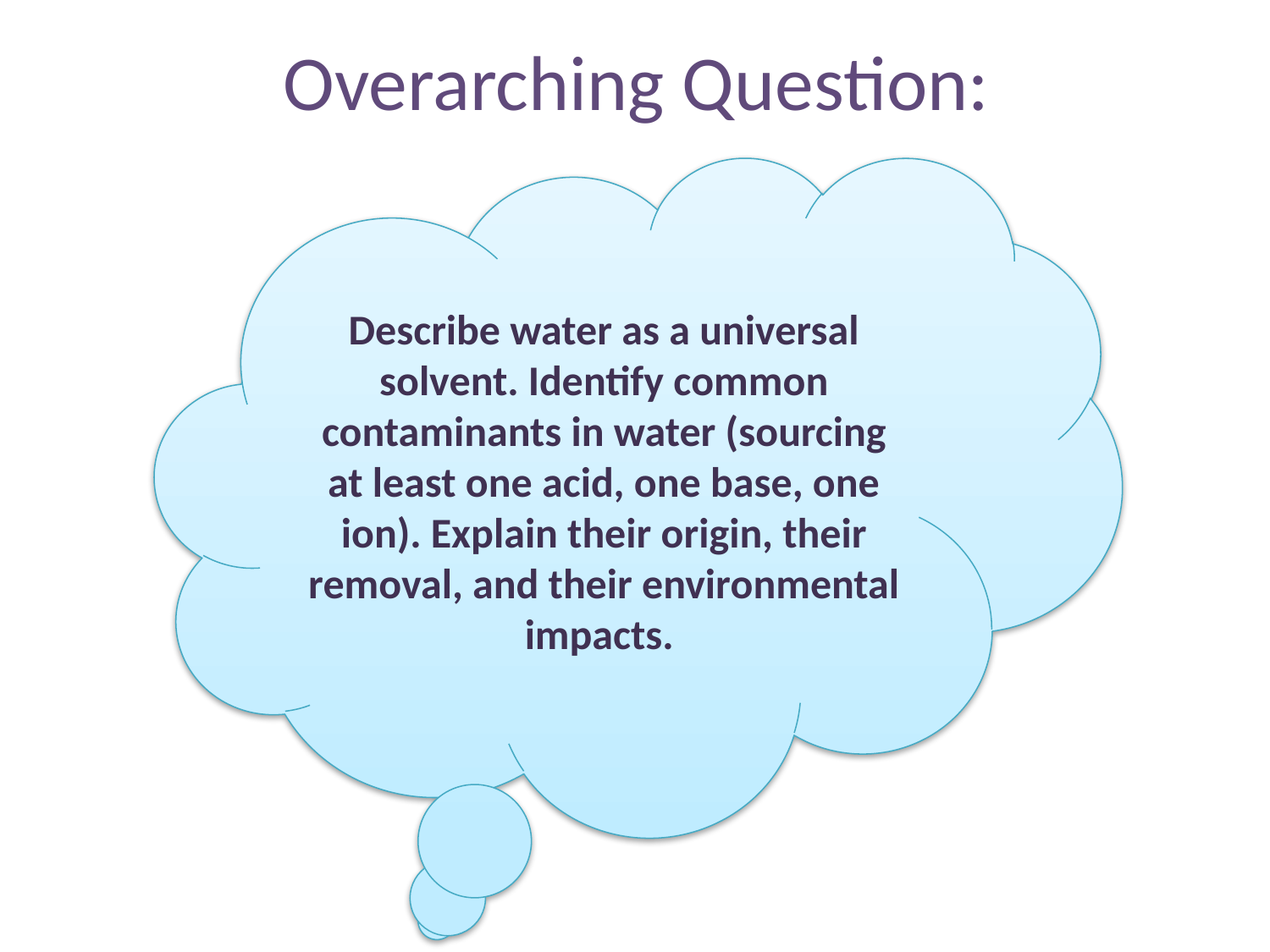

# Overarching Question:
Describe water as a universal solvent. Identify common contaminants in water (sourcing at least one acid, one base, one ion). Explain their origin, their removal, and their environmental impacts.